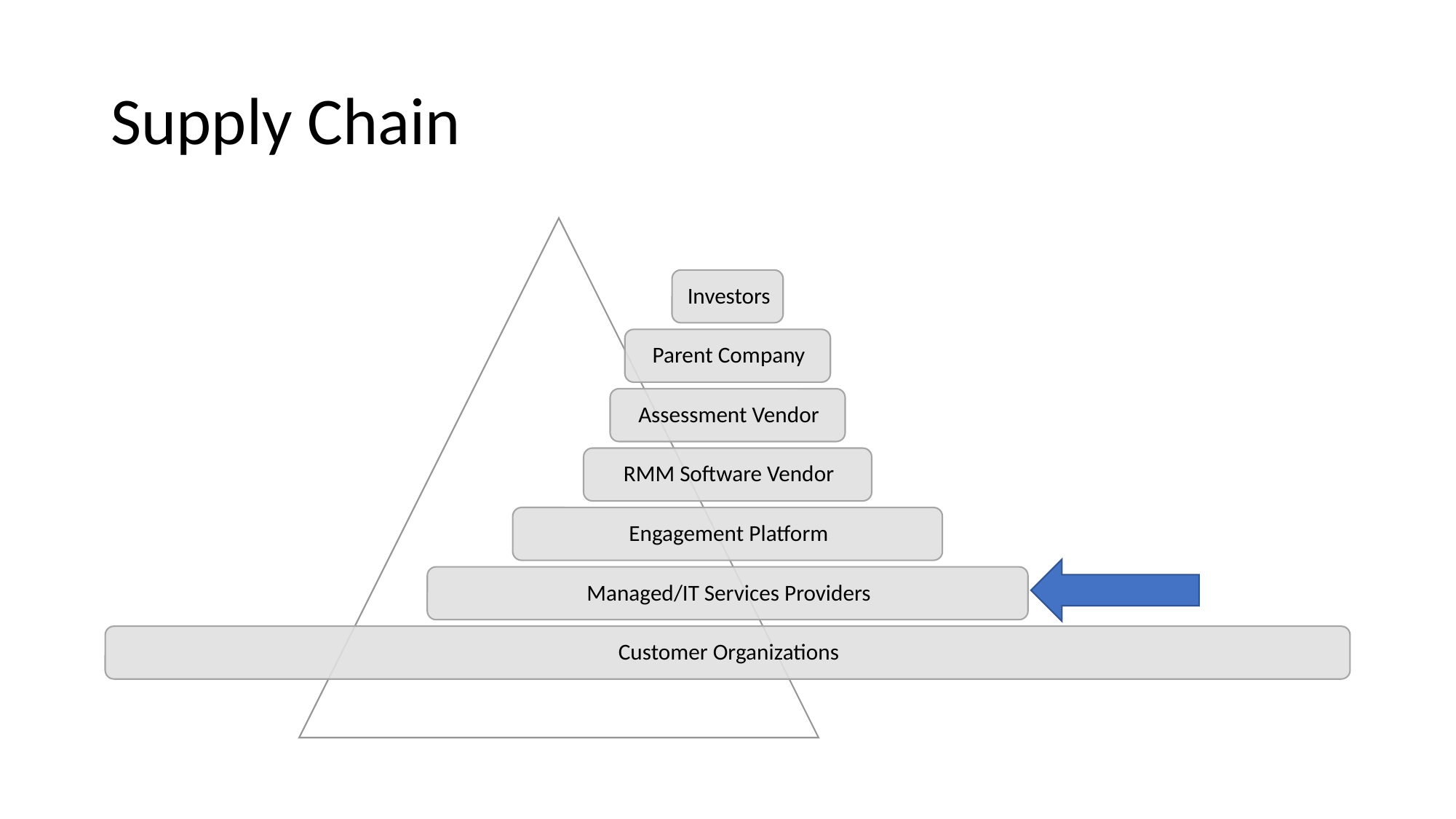

# Supply Chain
Investors
Parent Company
Assessment Vendor
RMM Software Vendor
Engagement Platform
Managed/IT Services Providers
Customer Organizations